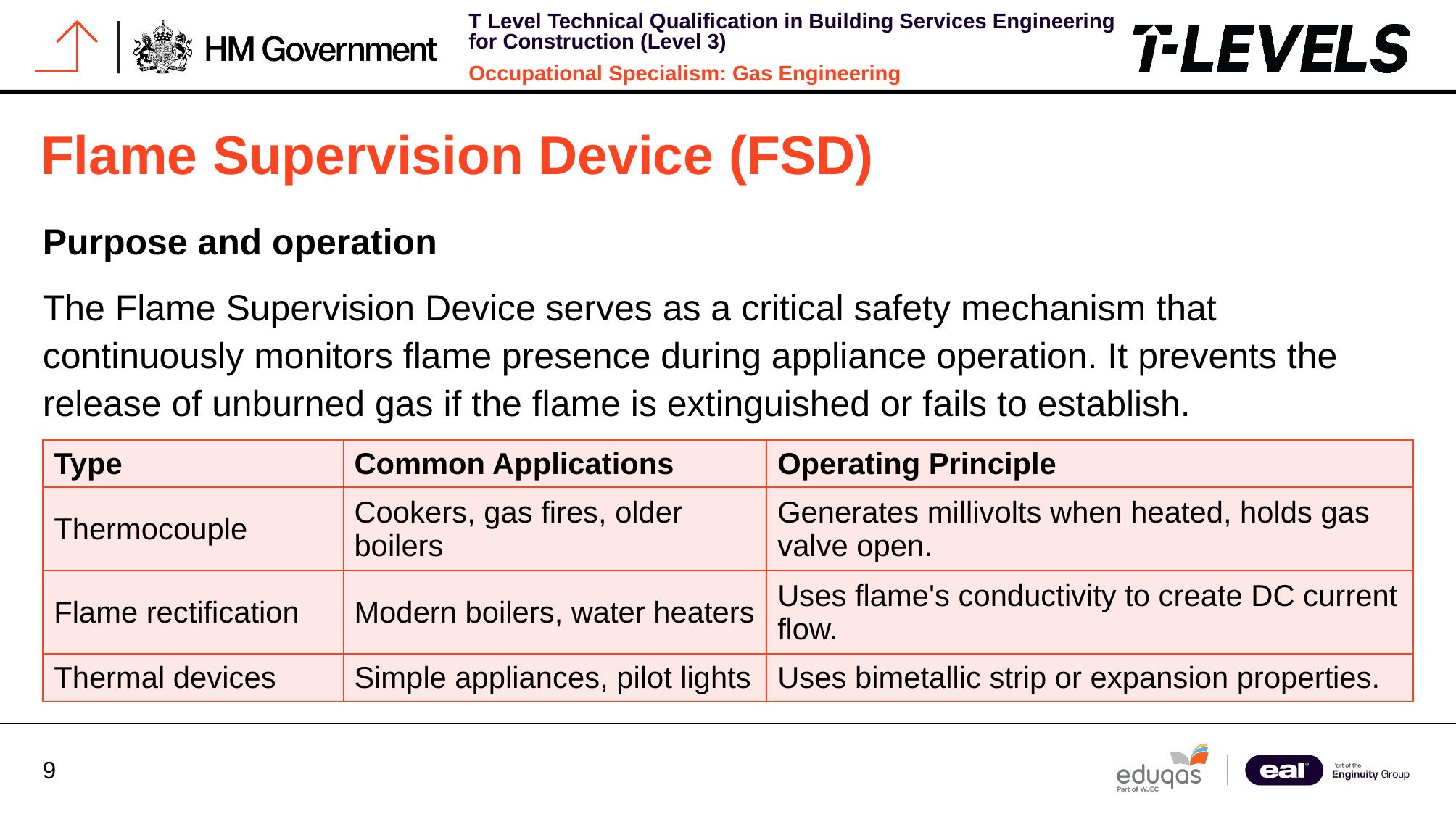

# Flame Supervision Device (FSD)
Purpose and operation
The Flame Supervision Device serves as a critical safety mechanism that continuously monitors flame presence during appliance operation. It prevents the release of unburned gas if the flame is extinguished or fails to establish.
| Type | Common Applications | Operating Principle |
| --- | --- | --- |
| Thermocouple | Cookers, gas fires, older boilers | Generates millivolts when heated, holds gas valve open. |
| Flame rectification | Modern boilers, water heaters | Uses flame's conductivity to create DC current flow. |
| Thermal devices | Simple appliances, pilot lights | Uses bimetallic strip or expansion properties. |